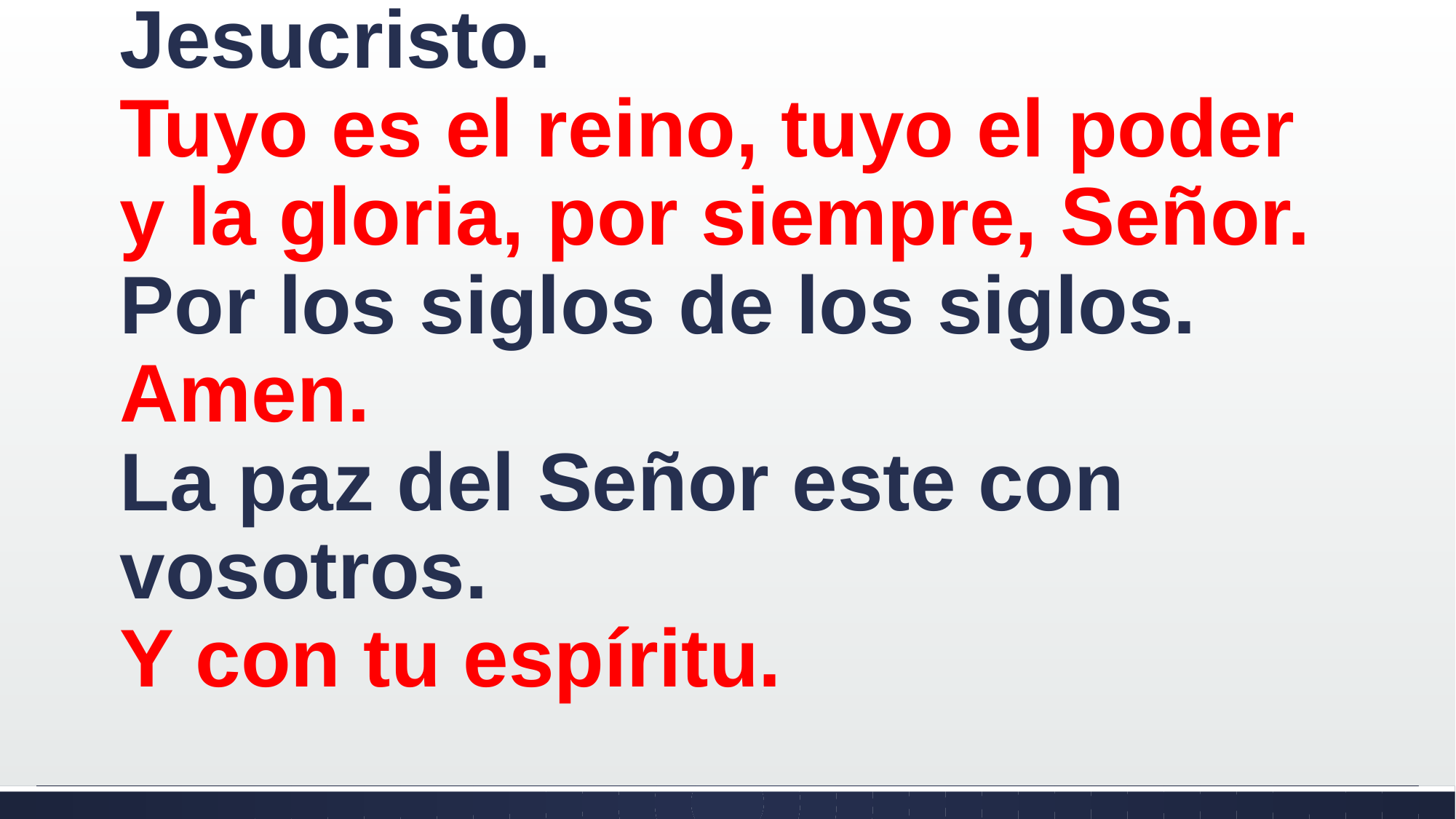

# Líbranos de … Salvador Jesucristo. Tuyo es el reino, tuyo el poder y la gloria, por siempre, Señor. Por los siglos de los siglos. Amen. La paz del Señor este con vosotros. Y con tu espíritu.